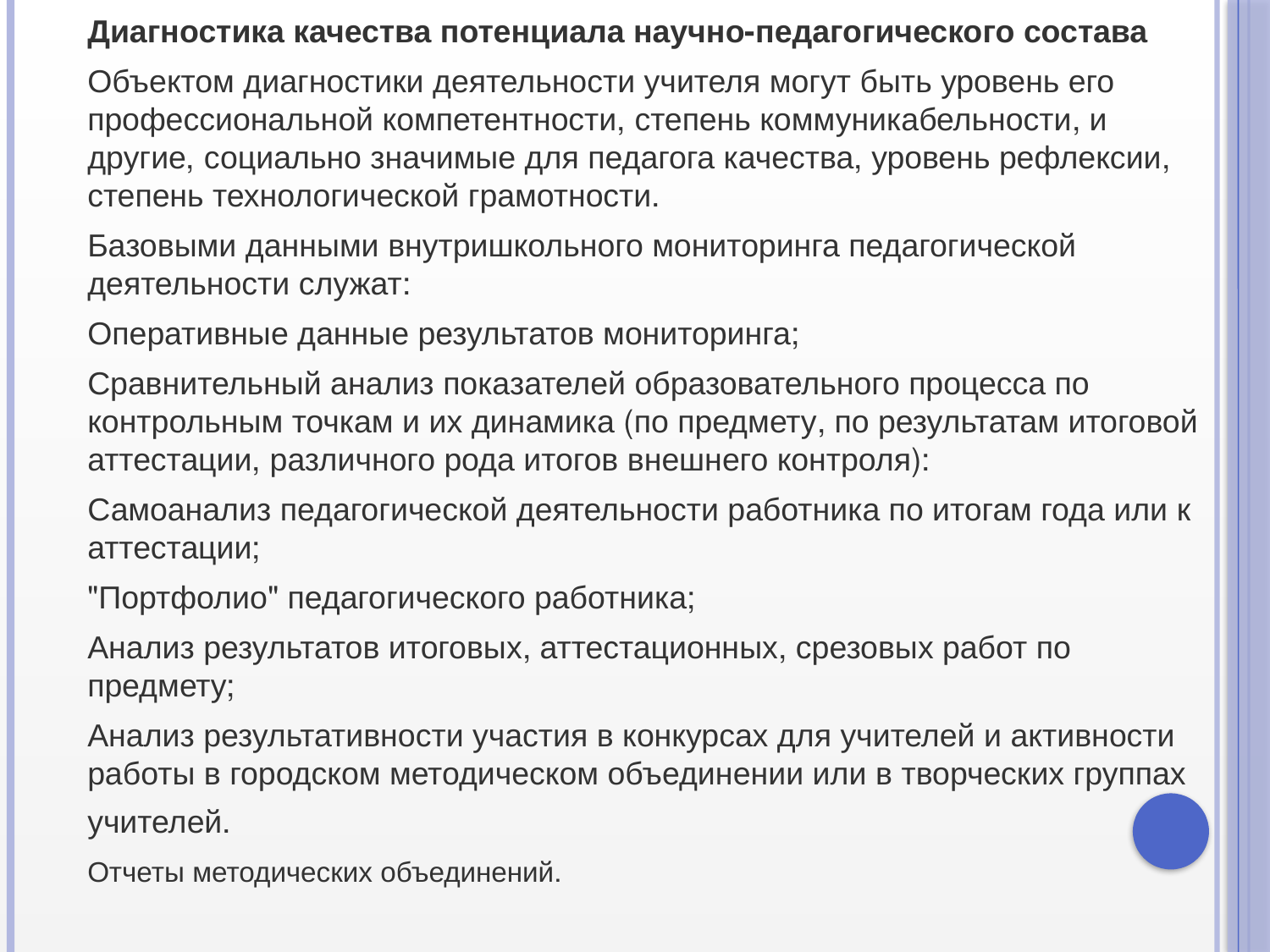

Диагностика качества потенциала научно-педагогического состава
Объектом диагностики деятельности учителя могут быть уровень его профессиональной компетентности, степень коммуникабельности, и другие, социально значимые для педагога качества, уровень рефлексии, степень технологической грамотности.
Базовыми данными внутришкольного мониторинга педагогической деятельности служат:
Оперативные данные результатов мониторинга;
Сравнительный анализ показателей образовательного процесса по контрольным точкам и их динамика (по предмету, по результатам итоговой аттестации, различного рода итогов внешнего контроля):
Самоанализ педагогической деятельности работника по итогам года или к аттестации;
"Портфолио" педагогического работника;
Анализ результатов итоговых, аттестационных, срезовых работ по предмету;
Анализ результативности участия в конкурсах для учителей и активности работы в городском методическом объединении или в творческих группах учителей.
Отчеты методических объединений.